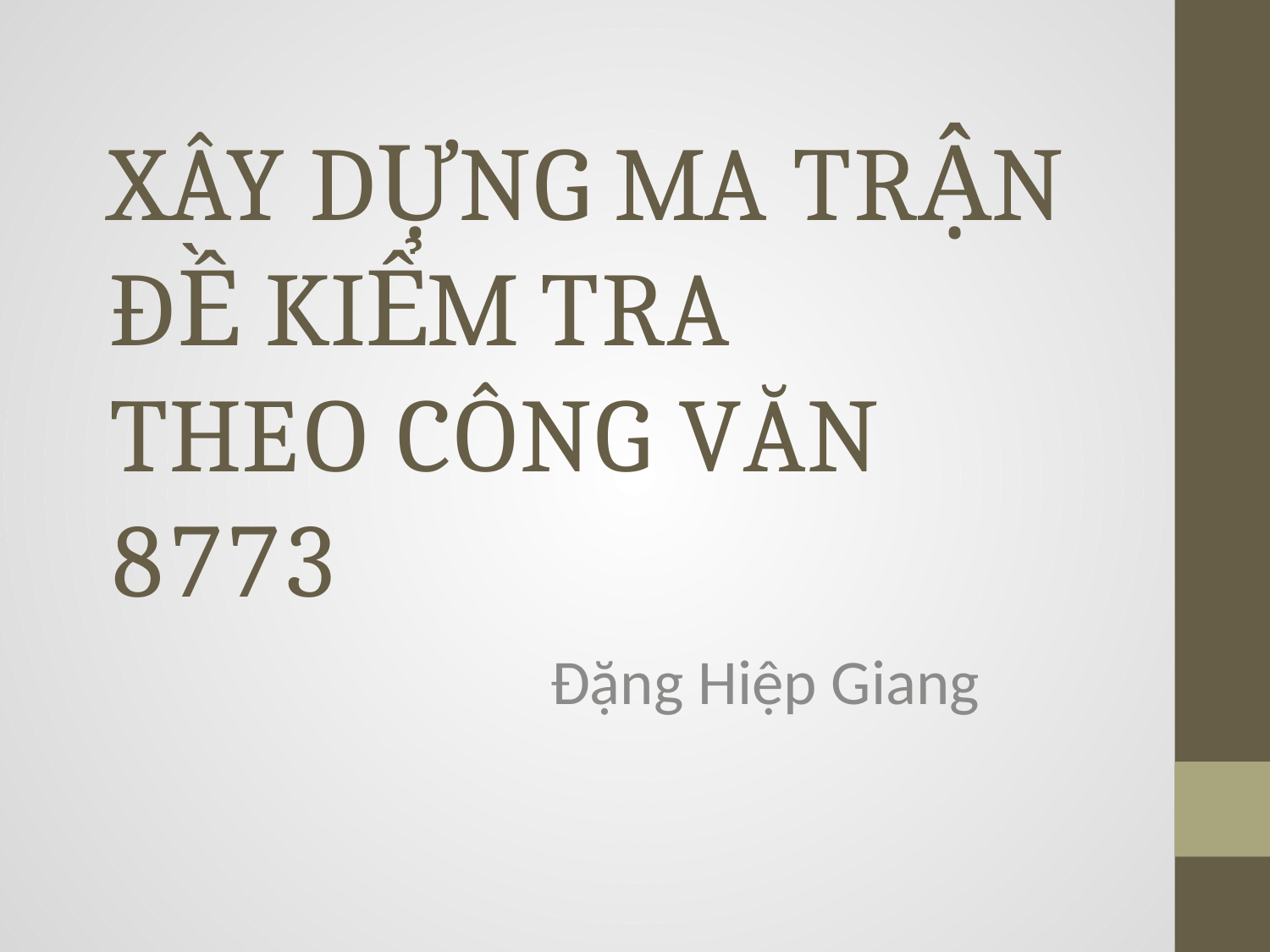

# XÂY DỰNG MA TRẬN ĐỀ KIỂM TRA THEO CÔNG VĂN 8773
Đặng Hiệp Giang